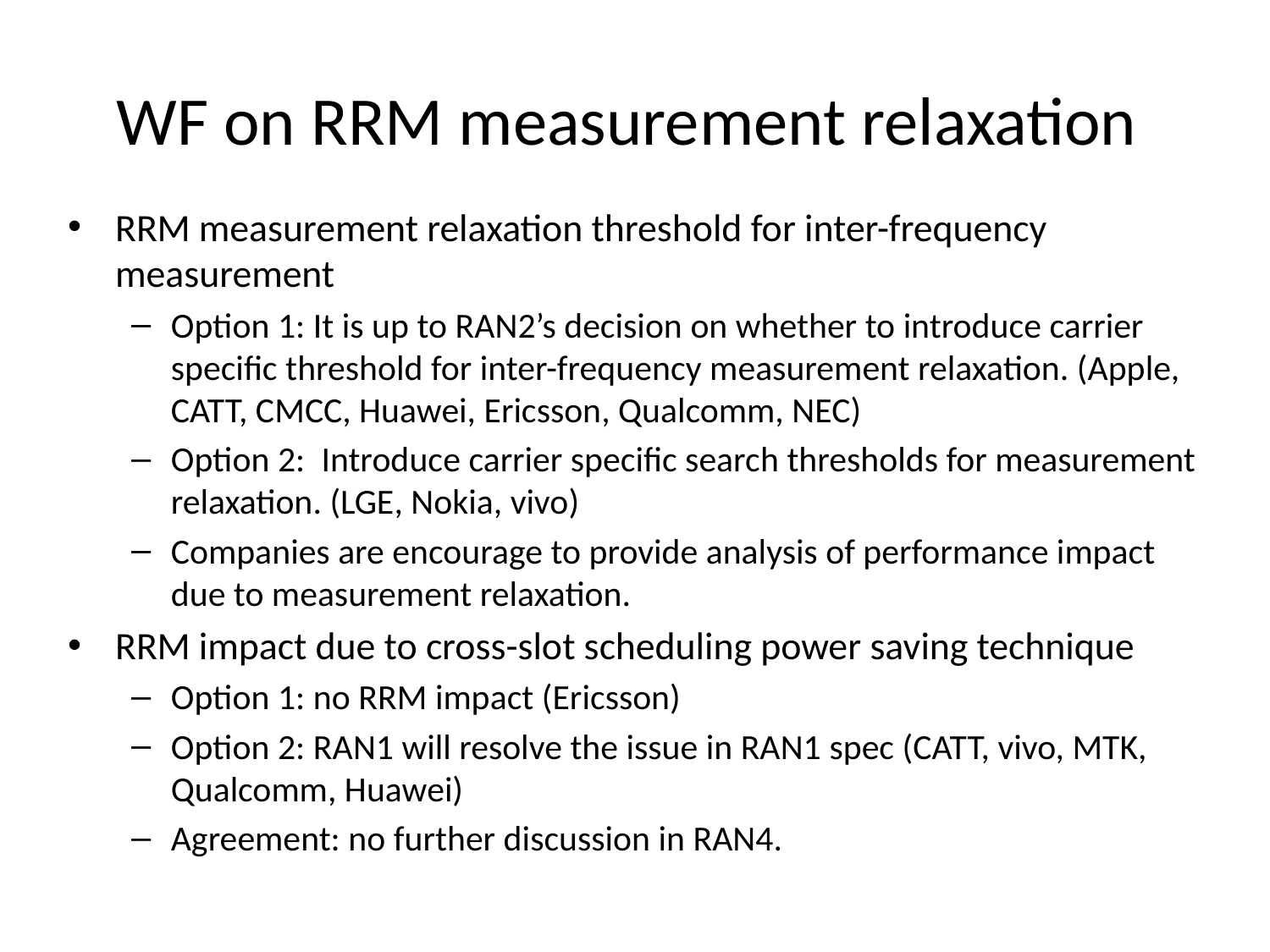

# WF on RRM measurement relaxation
RRM measurement relaxation threshold for inter-frequency measurement
Option 1: It is up to RAN2’s decision on whether to introduce carrier specific threshold for inter-frequency measurement relaxation. (Apple, CATT, CMCC, Huawei, Ericsson, Qualcomm, NEC)
Option 2:  Introduce carrier specific search thresholds for measurement relaxation. (LGE, Nokia, vivo)
Companies are encourage to provide analysis of performance impact due to measurement relaxation.
RRM impact due to cross-slot scheduling power saving technique
Option 1: no RRM impact (Ericsson)
Option 2: RAN1 will resolve the issue in RAN1 spec (CATT, vivo, MTK, Qualcomm, Huawei)
Agreement: no further discussion in RAN4.